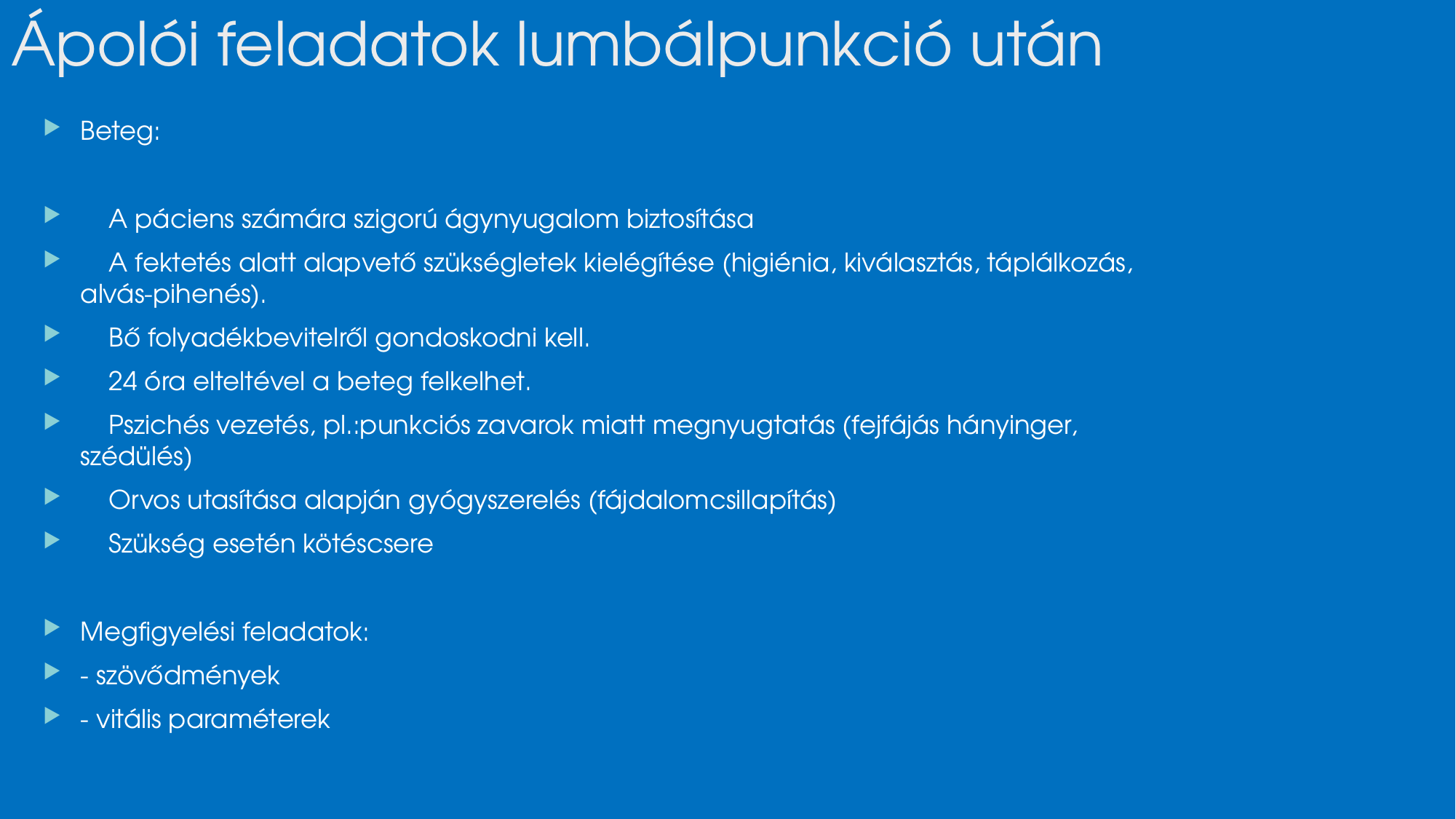

# Ápolói feladatok lumbálpunkció után
Beteg:

    A páciens számára szigorú ágynyugalom biztosítása
    A fektetés alatt alapvető szükségletek kielégítése (higiénia, kiválasztás, táplálkozás, alvás-pihenés).
    Bő folyadékbevitelről gondoskodni kell.
    24 óra elteltével a beteg felkelhet.
    Pszichés vezetés, pl.:punkciós zavarok miatt megnyugtatás (fejfájás hányinger, szédülés)
    Orvos utasítása alapján gyógyszerelés (fájdalomcsillapítás)
    Szükség esetén kötéscsere

Megfigyelési feladatok:
- szövődmények
- vitális paraméterek